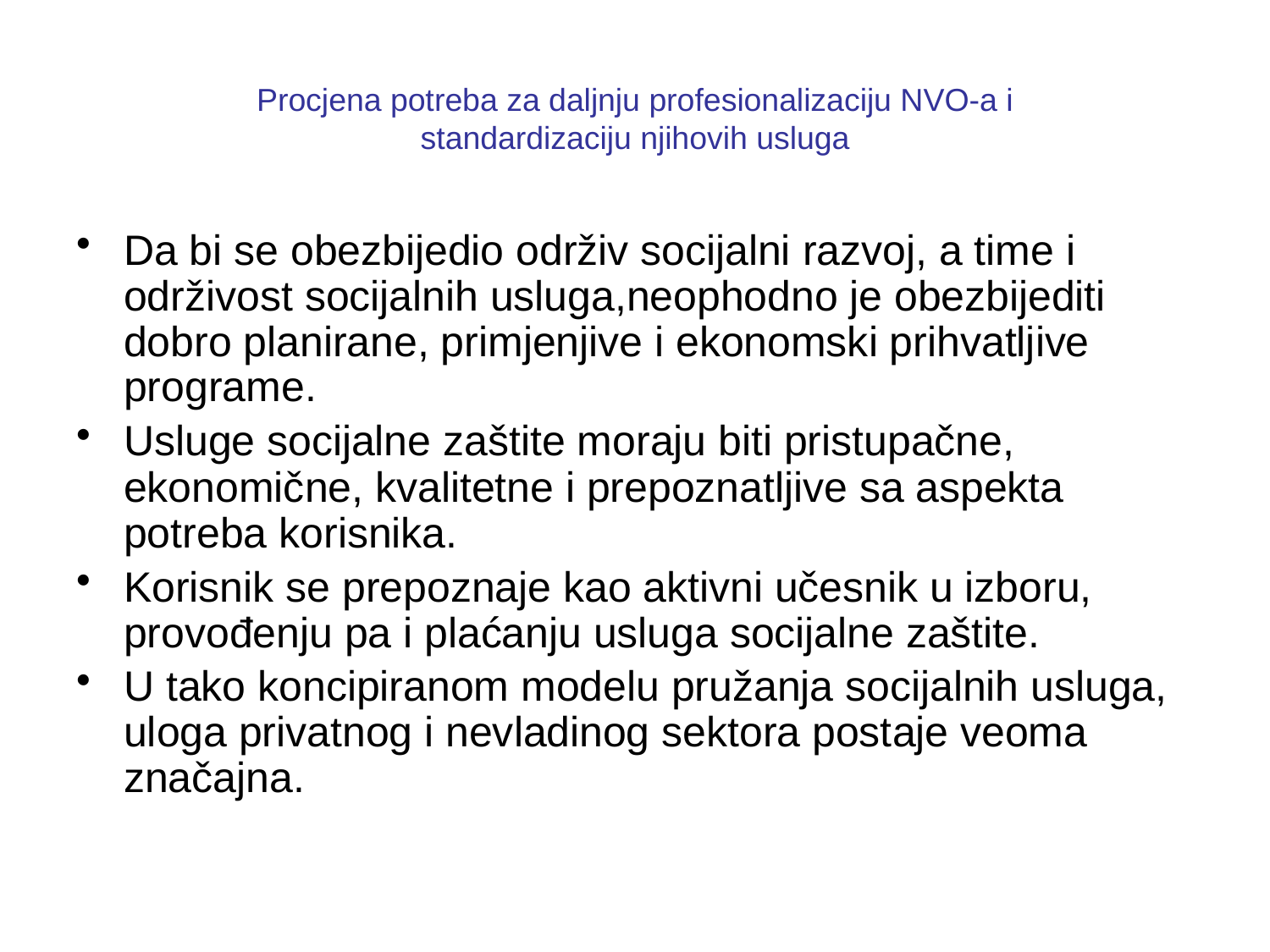

# Procjena potreba za daljnju profesionalizaciju NVO-a i standardizaciju njihovih usluga
Da bi se obezbijedio održiv socijalni razvoj, a time i održivost socijalnih usluga,neophodno je obezbijediti dobro planirane, primjenjive i ekonomski prihvatljive programe.
Usluge socijalne zaštite moraju biti pristupačne, ekonomične, kvalitetne i prepoznatljive sa aspekta potreba korisnika.
Korisnik se prepoznaje kao aktivni učesnik u izboru, provođenju pa i plaćanju usluga socijalne zaštite.
U tako koncipiranom modelu pružanja socijalnih usluga, uloga privatnog i nevladinog sektora postaje veoma značajna.